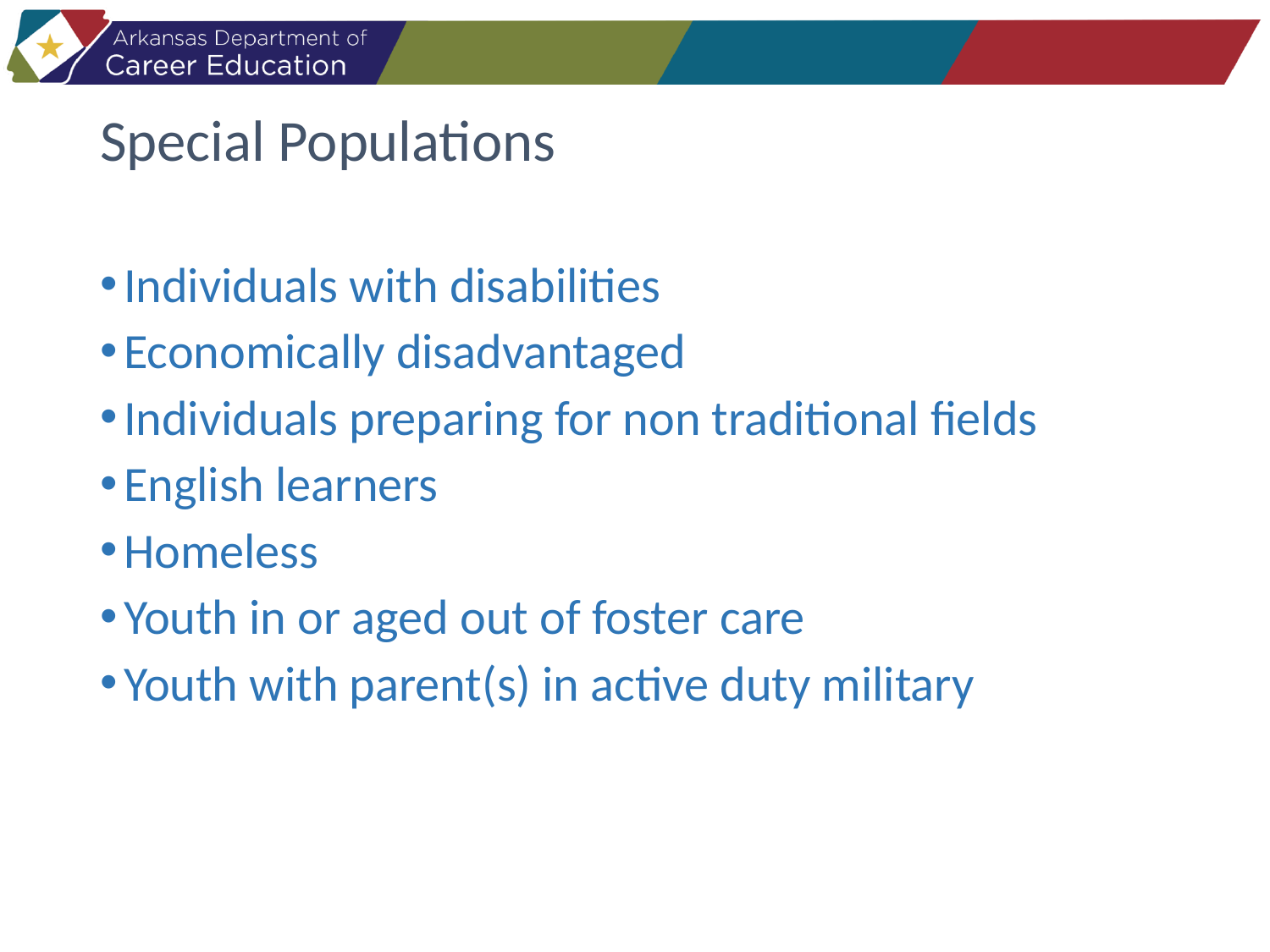

# Special Populations
Individuals with disabilities
Economically disadvantaged
Individuals preparing for non traditional fields
English learners
Homeless
Youth in or aged out of foster care
Youth with parent(s) in active duty military